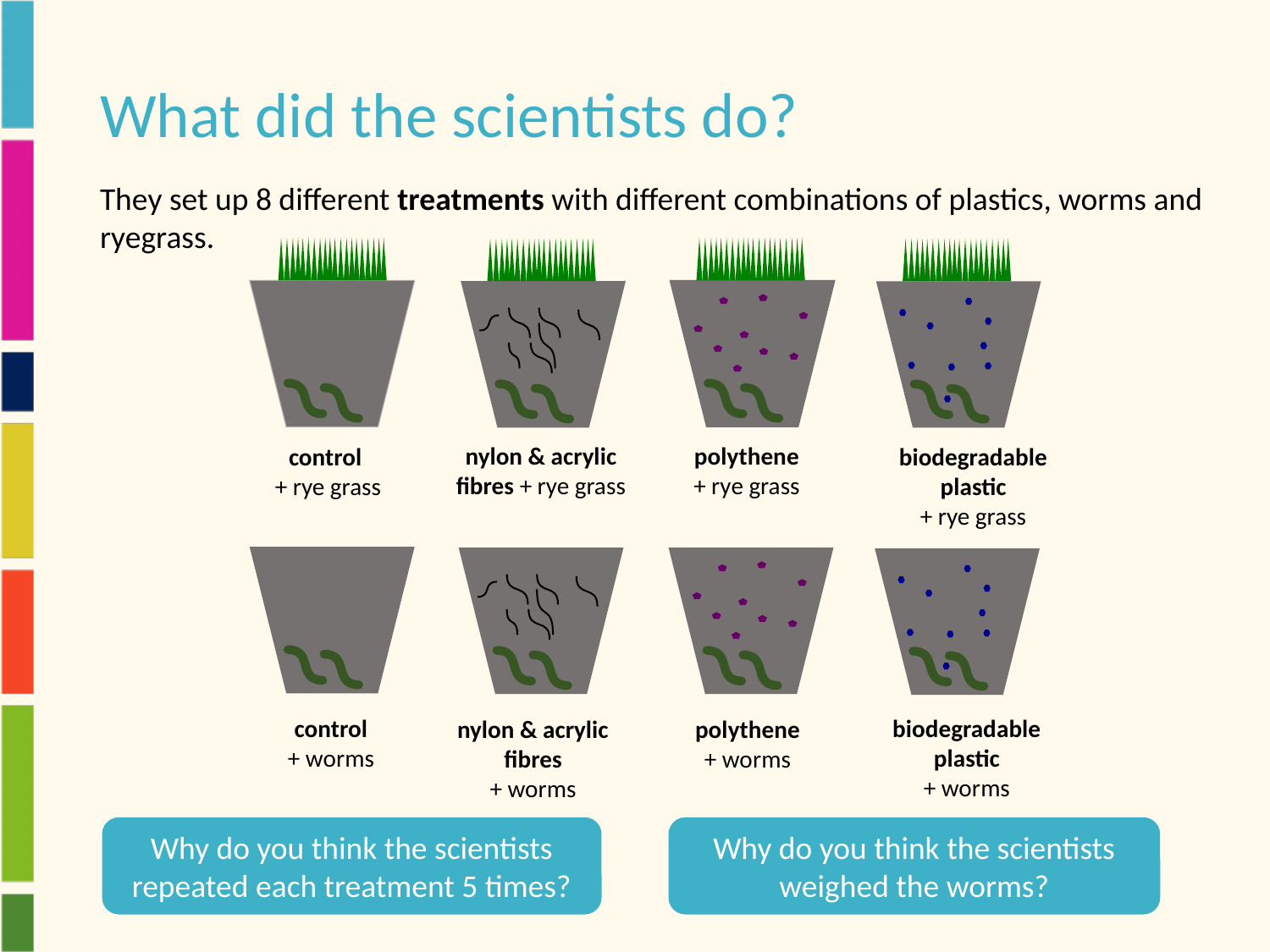

# What did the scientists do?
They set up 8 different treatments with different combinations of plastics, worms and ryegrass.

nylon & acrylic fibres + rye grass
polythene
+ rye grass
control
+ rye grass
biodegradable plastic
+ rye grass

control
+ worms
biodegradable plastic
+ worms
nylon & acrylic fibres
+ worms
polythene
+ worms
Why do you think the scientists repeated each treatment 5 times?
Why do you think the scientists weighed the worms?